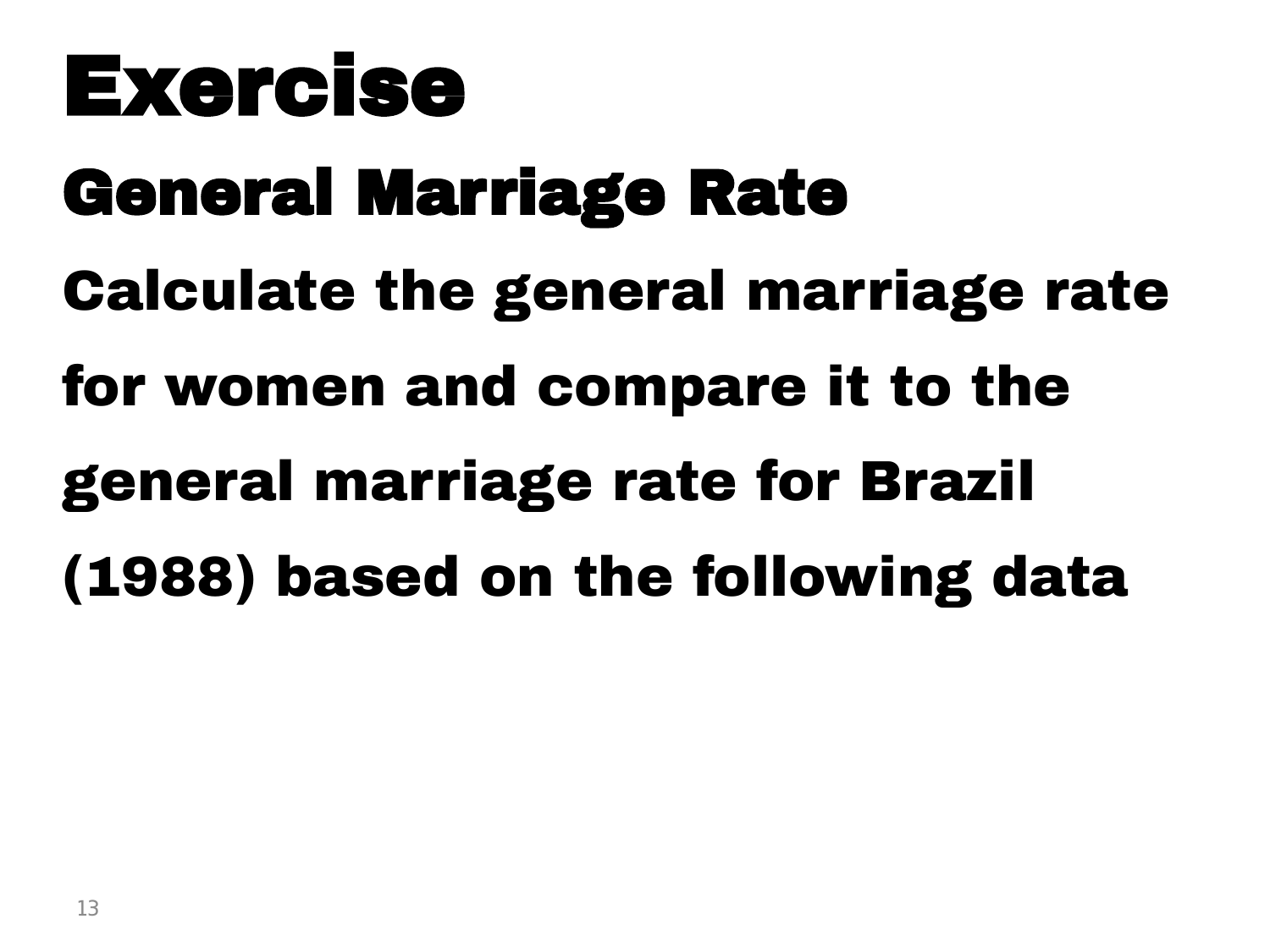

Exercise
General Marriage Rate
Calculate the general marriage rate for women and compare it to the general marriage rate for Brazil (1988) based on the following data

13